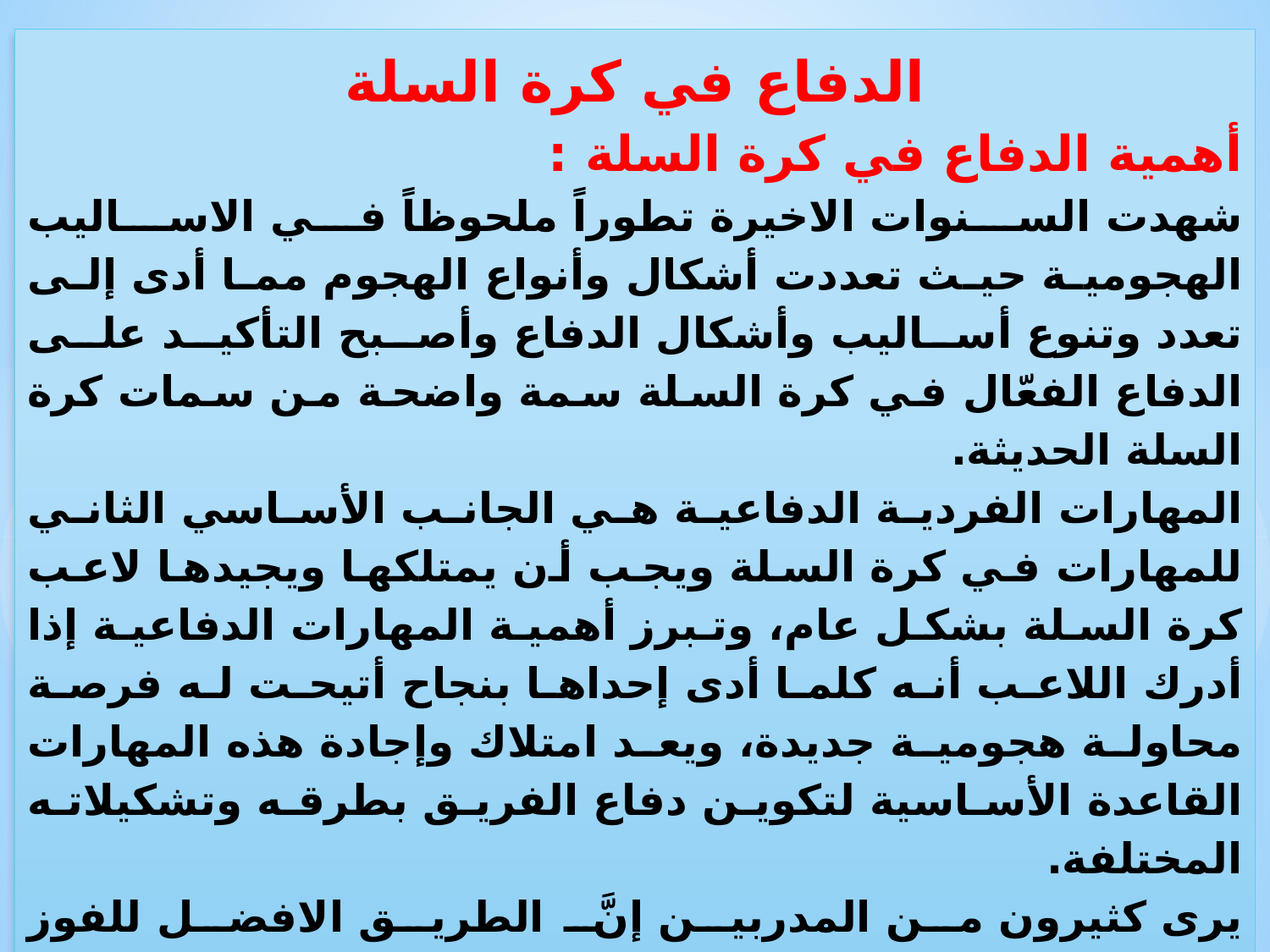

الدفاع في كرة السلة
أهمية الدفاع في كرة السلة :
شهدت السنوات الاخيرة تطوراً ملحوظاً في الاساليب الهجومية حيث تعددت أشكال وأنواع الهجوم مما أدى إلى تعدد وتنوع أساليب وأشكال الدفاع وأصبح التأكيد على الدفاع الفعّال في كرة السلة سمة واضحة من سمات كرة السلة الحديثة.
المهارات الفردية الدفاعية هي الجانب الأساسي الثاني للمهارات في كرة السلة ويجب أن يمتلكها ويجيدها لاعب كرة السلة بشكل عام، وتبرز أهمية المهارات الدفاعية إذا أدرك اللاعب أنه كلما أدى إحداها بنجاح أتيحت له فرصة محاولة هجومية جديدة، ويعد امتلاك وإجادة هذه المهارات القاعدة الأساسية لتكوين دفاع الفريق بطرقه وتشكيلاته المختلفة.
يرى كثيرون من المدربين إنَّ الطريق الافضل للفوز بالمباراة يتحقق من خلال الدفاع اليقظ والقوي فالفريق الذي يمتلك دفاعاً متماسكاً يتحكم إلى حد كبير في نتيجة المباراة، والدفاع الجيد هو الوسيلة التي تمكن الفرق ذات المستوى العادي أو الضعيف من الصمود ضد الفرق ذات المستوى العالي، والدفاع الجيد يعطي ويمد كلّ فرد من أفراد الفريق الثقة بالنفس فالفريق الذي يتميز لاعبوه بالدفاع الجيد يسبب قلقاً للفريق المنافس.